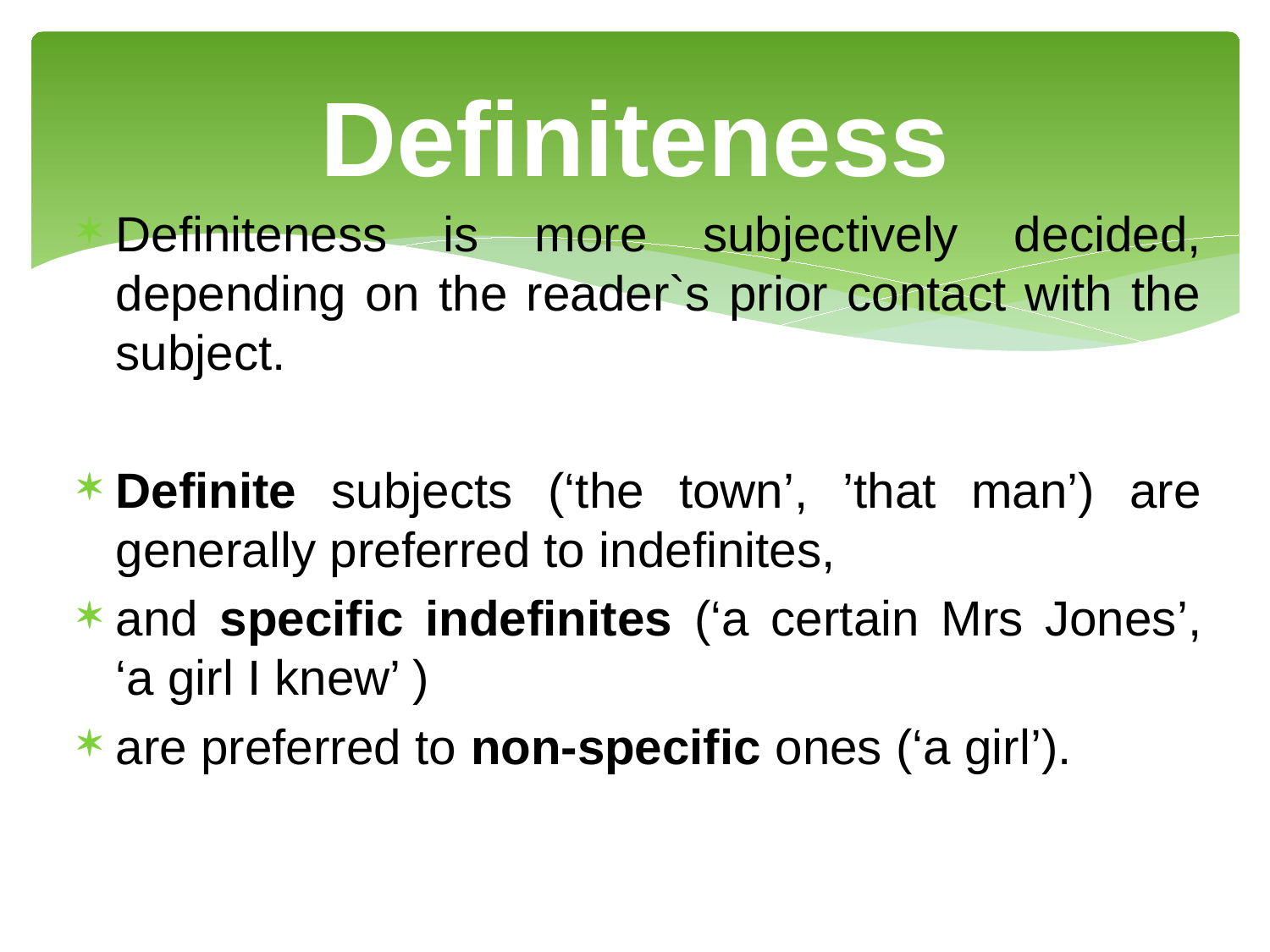

# Definiteness
Definiteness is more subjectively decided, depending on the reader`s prior contact with the subject.

Definite subjects (‘the town’, ’that man’) are generally preferred to indefinites,
and specific indefinites (‘a certain Mrs Jones’, ‘a girl I knew’ )
are preferred to non-specific ones (‘a girl’).